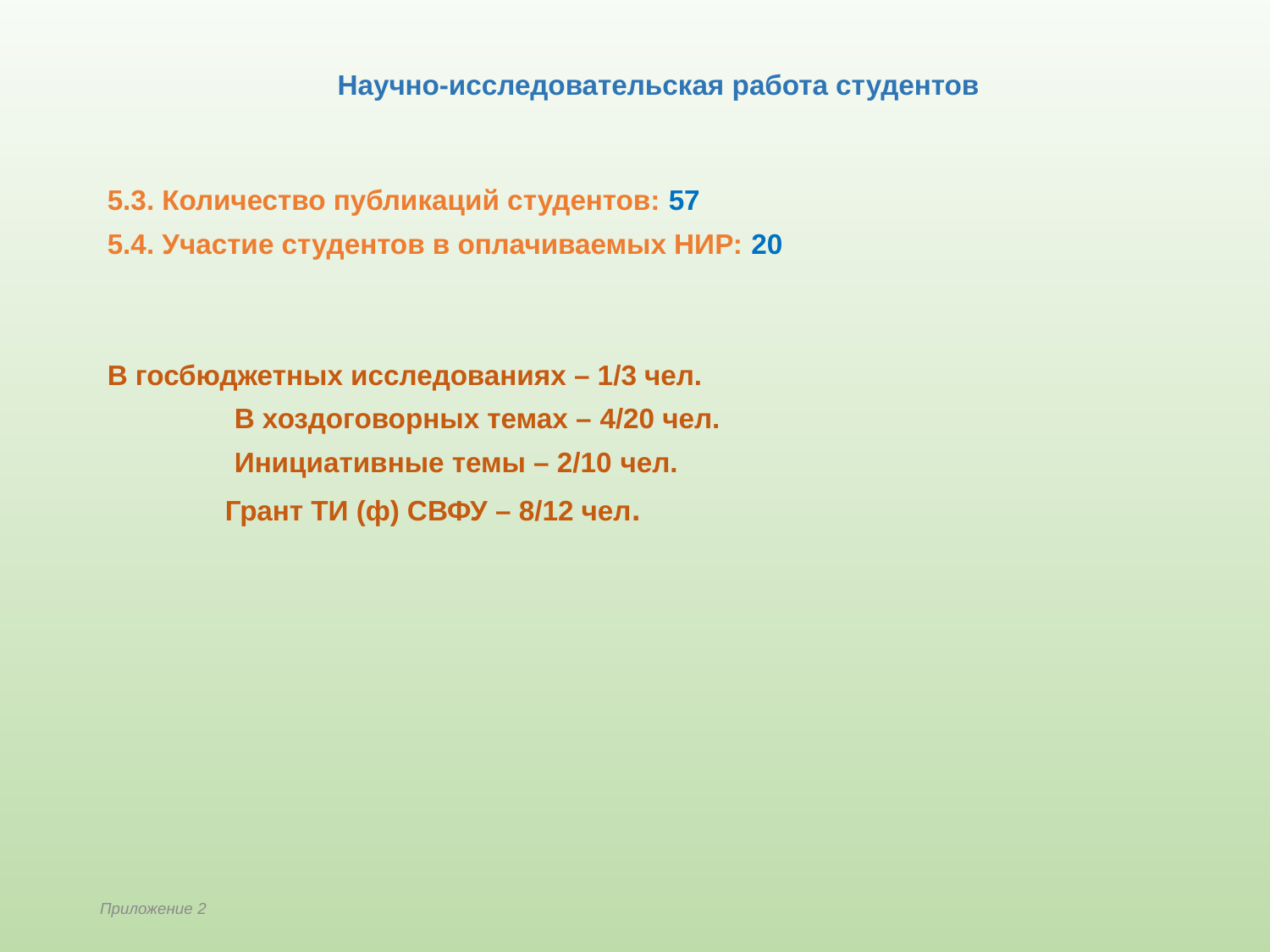

# Научно-исследовательская работа студентов
5.3. Количество публикаций студентов: 57
5.4. Участие студентов в оплачиваемых НИР: 20

В госбюджетных исследованиях – 1/3 чел.
	В хоздоговорных темах – 4/20 чел.
	Инициативные темы – 2/10 чел.
               Грант ТИ (ф) СВФУ – 8/12 чел.

Приложение 2